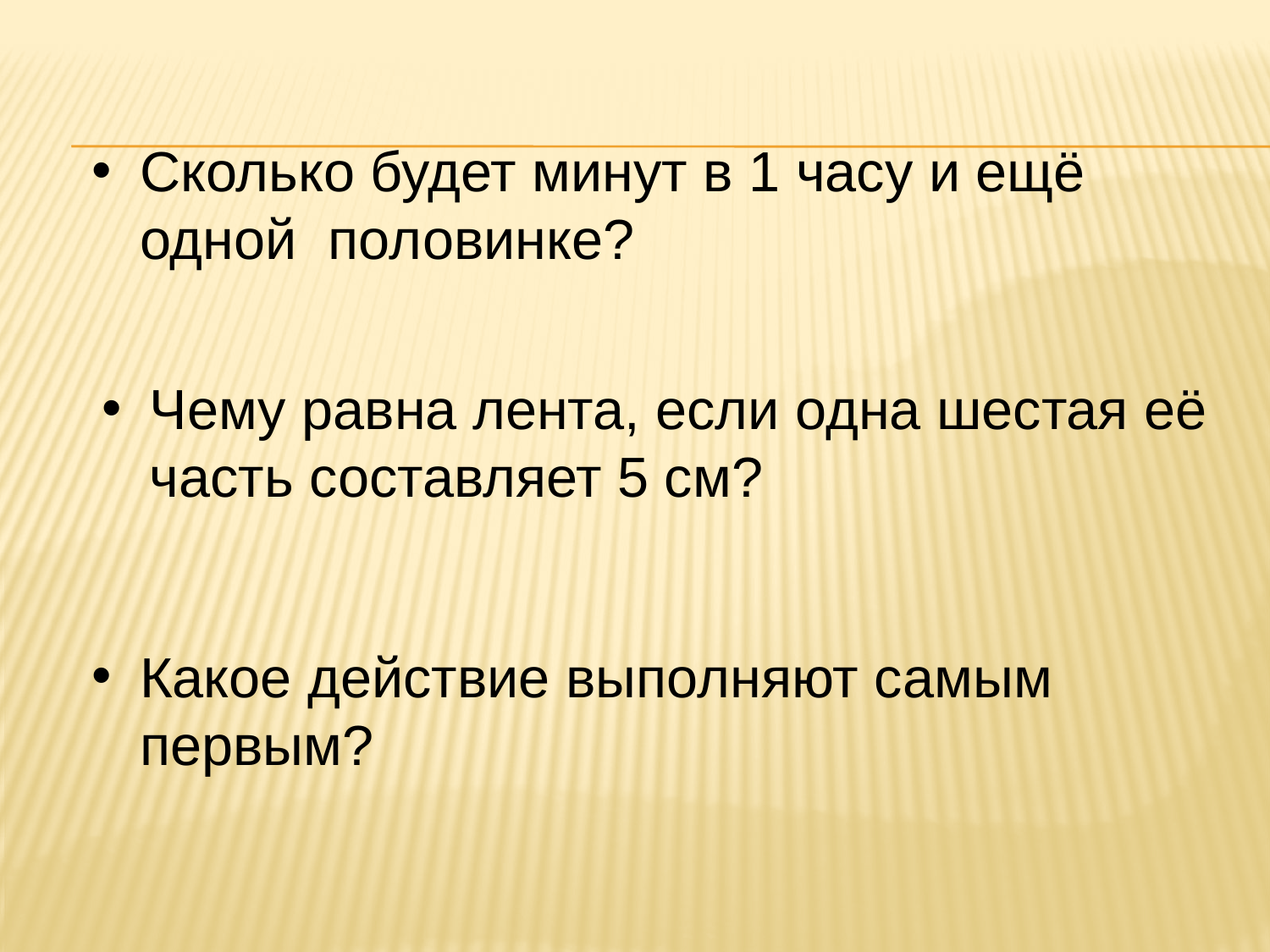

Сколько будет минут в 1 часу и ещё одной  половинке?
Чему равна лента, если одна шестая её часть составляет 5 см?
Какое действие выполняют самым первым?